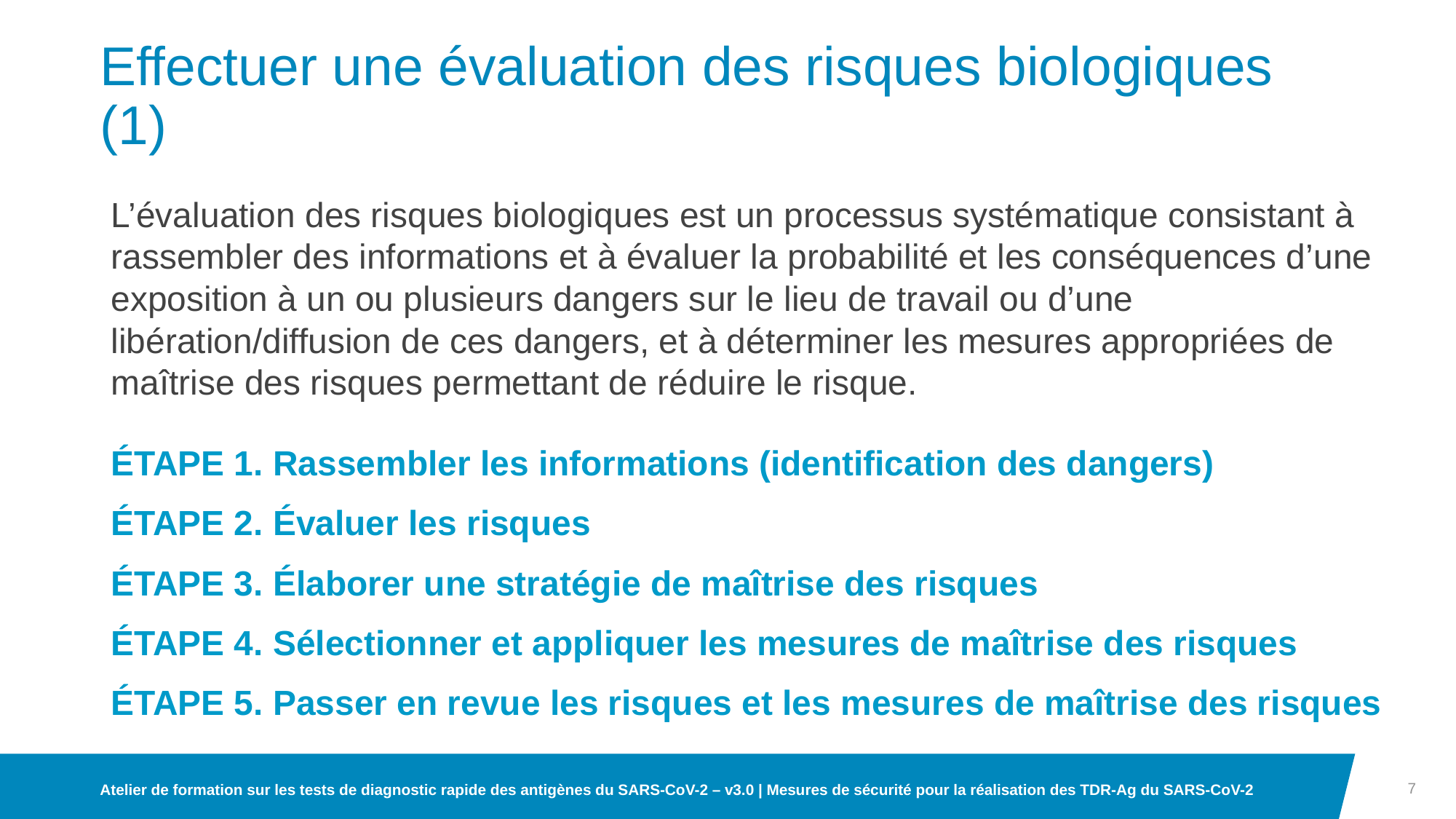

# Effectuer une évaluation des risques biologiques (1)
L’évaluation des risques biologiques est un processus systématique consistant à rassembler des informations et à évaluer la probabilité et les conséquences d’une exposition à un ou plusieurs dangers sur le lieu de travail ou d’une libération/diffusion de ces dangers, et à déterminer les mesures appropriées de maîtrise des risques permettant de réduire le risque.

ÉTAPE 1. Rassembler les informations (identification des dangers)
ÉTAPE 2. Évaluer les risques
ÉTAPE 3. Élaborer une stratégie de maîtrise des risques
ÉTAPE 4. Sélectionner et appliquer les mesures de maîtrise des risques
ÉTAPE 5. Passer en revue les risques et les mesures de maîtrise des risques

7
Atelier de formation sur les tests de diagnostic rapide des antigènes du SARS-CoV-2 – v3.0 | Mesures de sécurité pour la réalisation des TDR-Ag du SARS-CoV-2